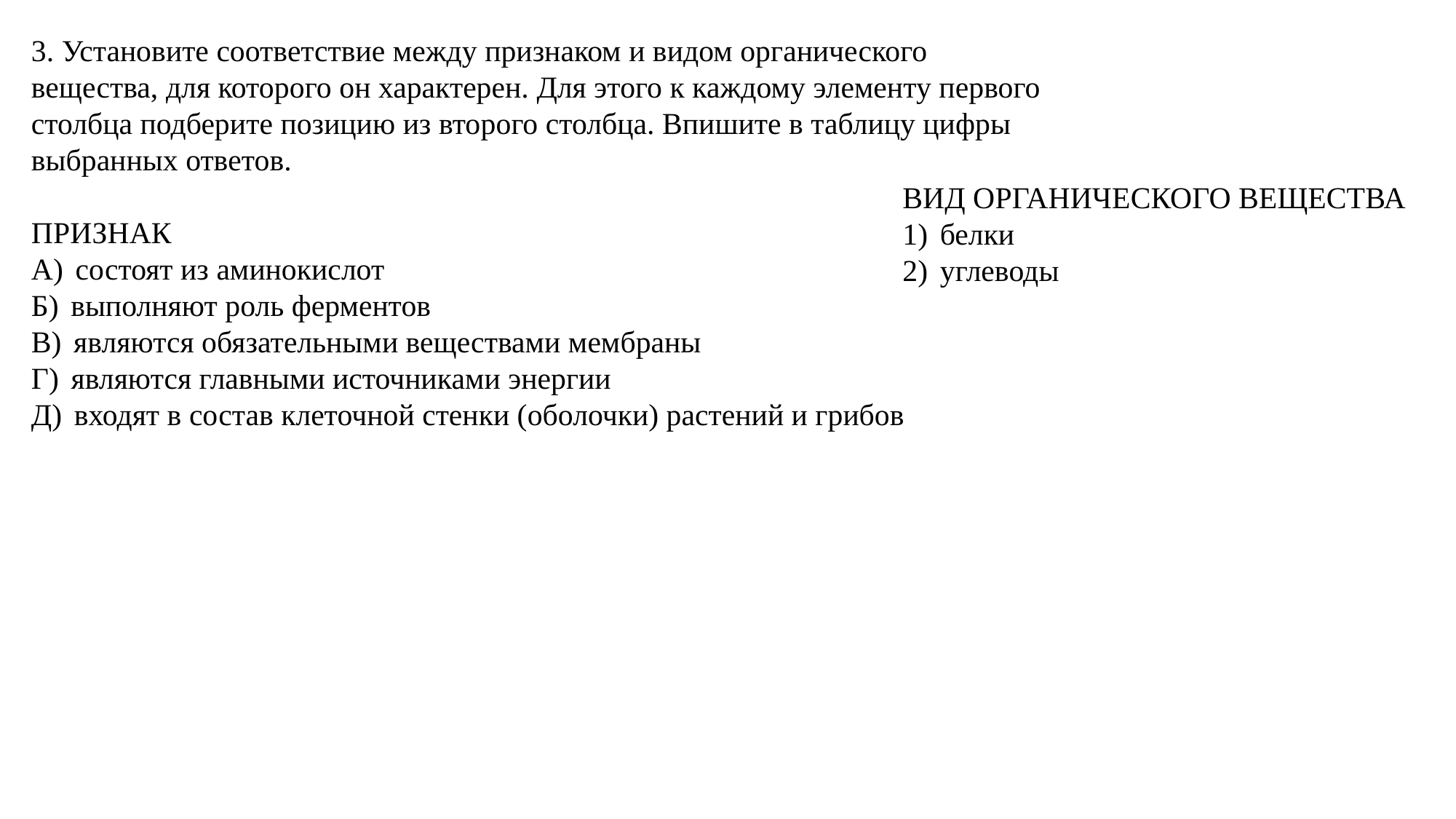

3. Установите соответствие между признаком и видом органического вещества, для которого он характерен. Для этого к каждому элементу первого столбца подберите позицию из второго столбца. Впишите в таблицу цифры выбранных ответов.

ПРИЗНАК
A)  состоят из аминокислот
Б)  выполняют роль ферментов
В)  являются обязательными веществами мембраны
Г)  являются главными источниками энергии
Д)  входят в состав клеточной стенки (оболочки) растений и грибов
ВИД ОРГАНИЧЕСКОГО ВЕЩЕСТВА
1)  белки
2)  углеводы